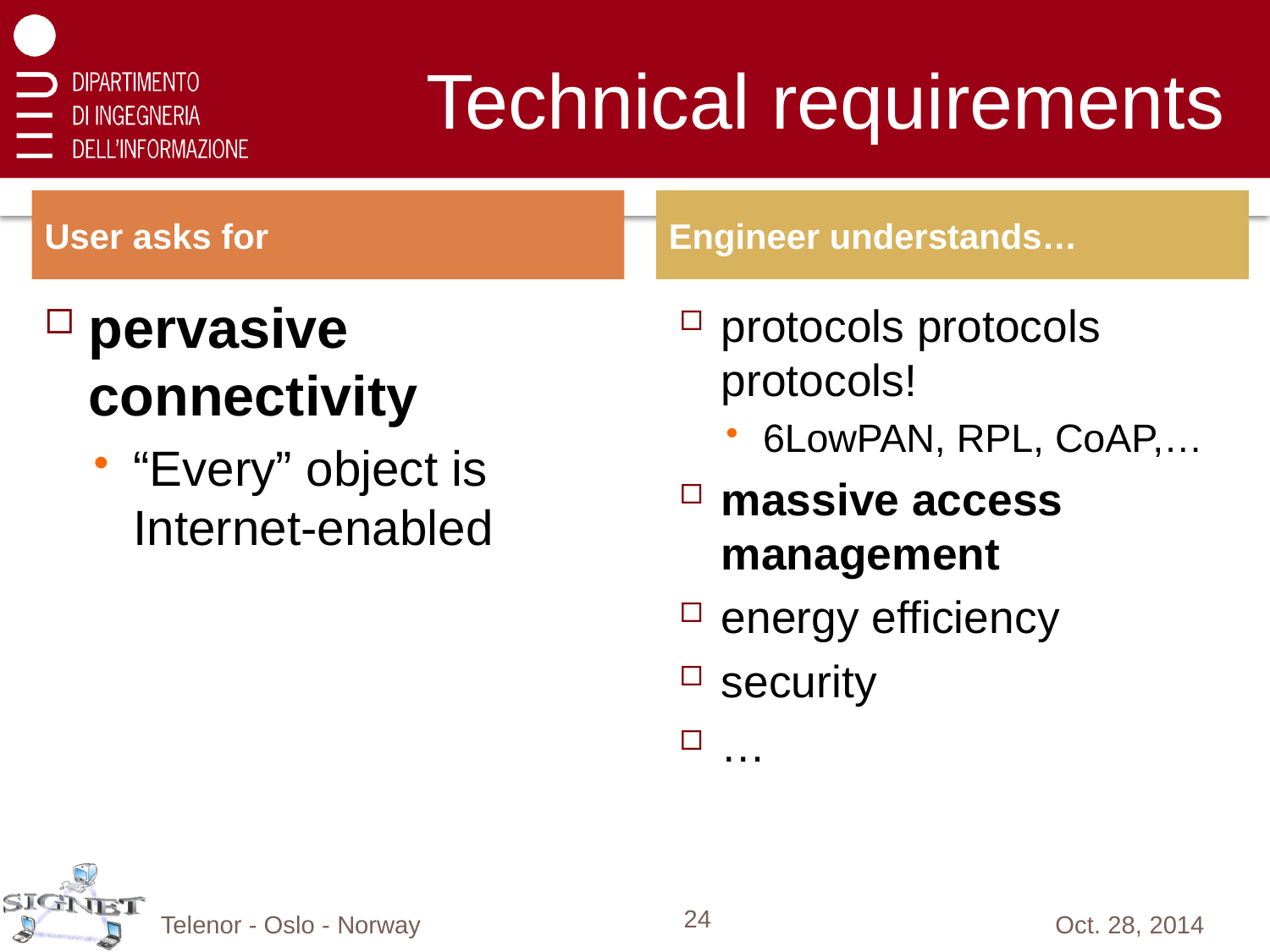

# Technical requirements
User asks for
Engineer understands…
pervasive connectivity
“Every” object is Internet-enabled
protocols protocols protocols!
6LowPAN, RPL, CoAP,…
massive access management
energy efficiency
security
…

Telenor - Oslo - Norway
24
Oct. 28, 2014